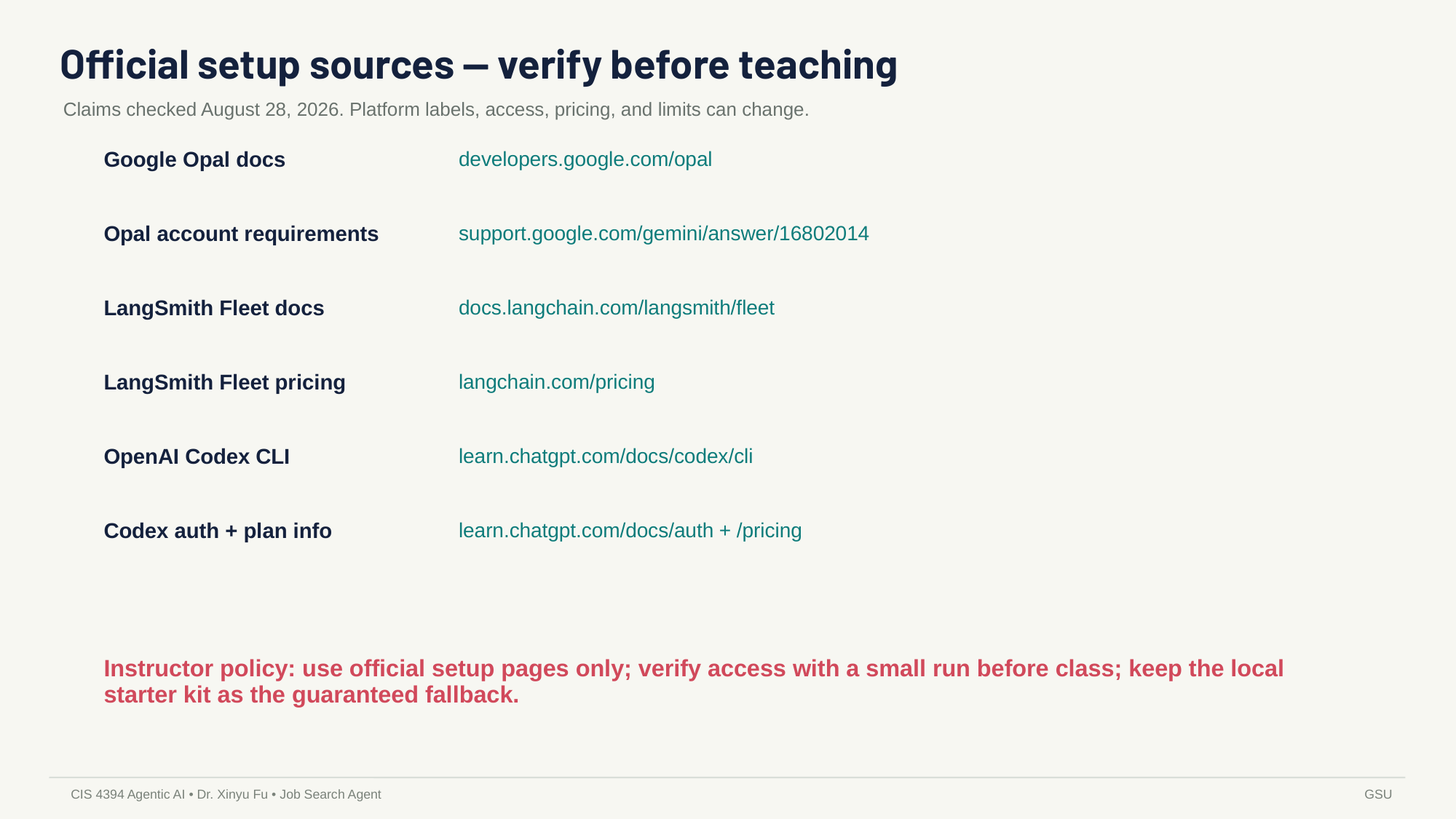

Official setup sources — verify before teaching
Claims checked August 28, 2026. Platform labels, access, pricing, and limits can change.
Google Opal docs
developers.google.com/opal
Opal account requirements
support.google.com/gemini/answer/16802014
LangSmith Fleet docs
docs.langchain.com/langsmith/fleet
LangSmith Fleet pricing
langchain.com/pricing
OpenAI Codex CLI
learn.chatgpt.com/docs/codex/cli
Codex auth + plan info
learn.chatgpt.com/docs/auth + /pricing
Instructor policy: use official setup pages only; verify access with a small run before class; keep the local starter kit as the guaranteed fallback.